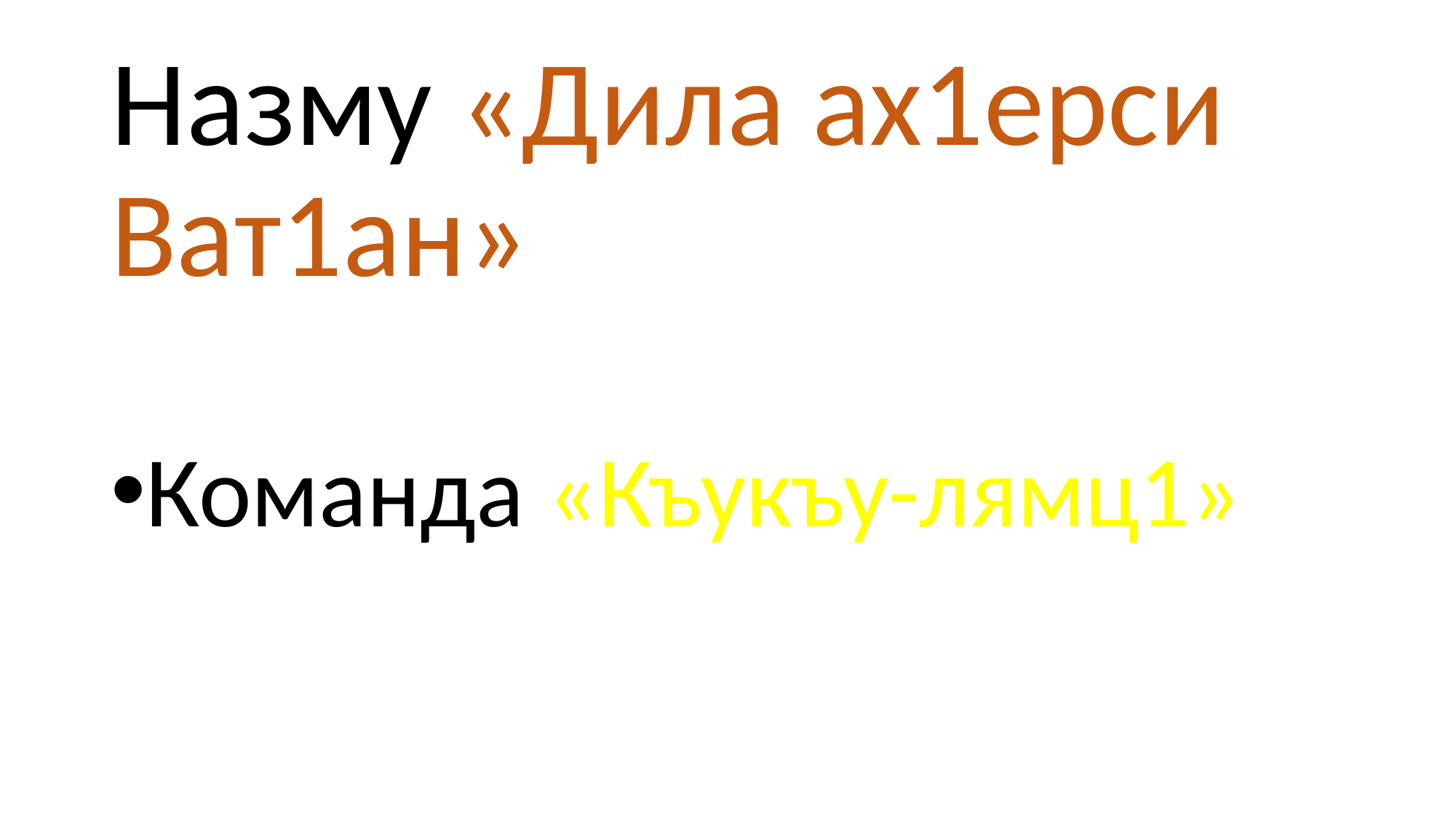

# Назму «Дила ах1ерси Ват1ан»
Команда «Къукъу-лямц1»